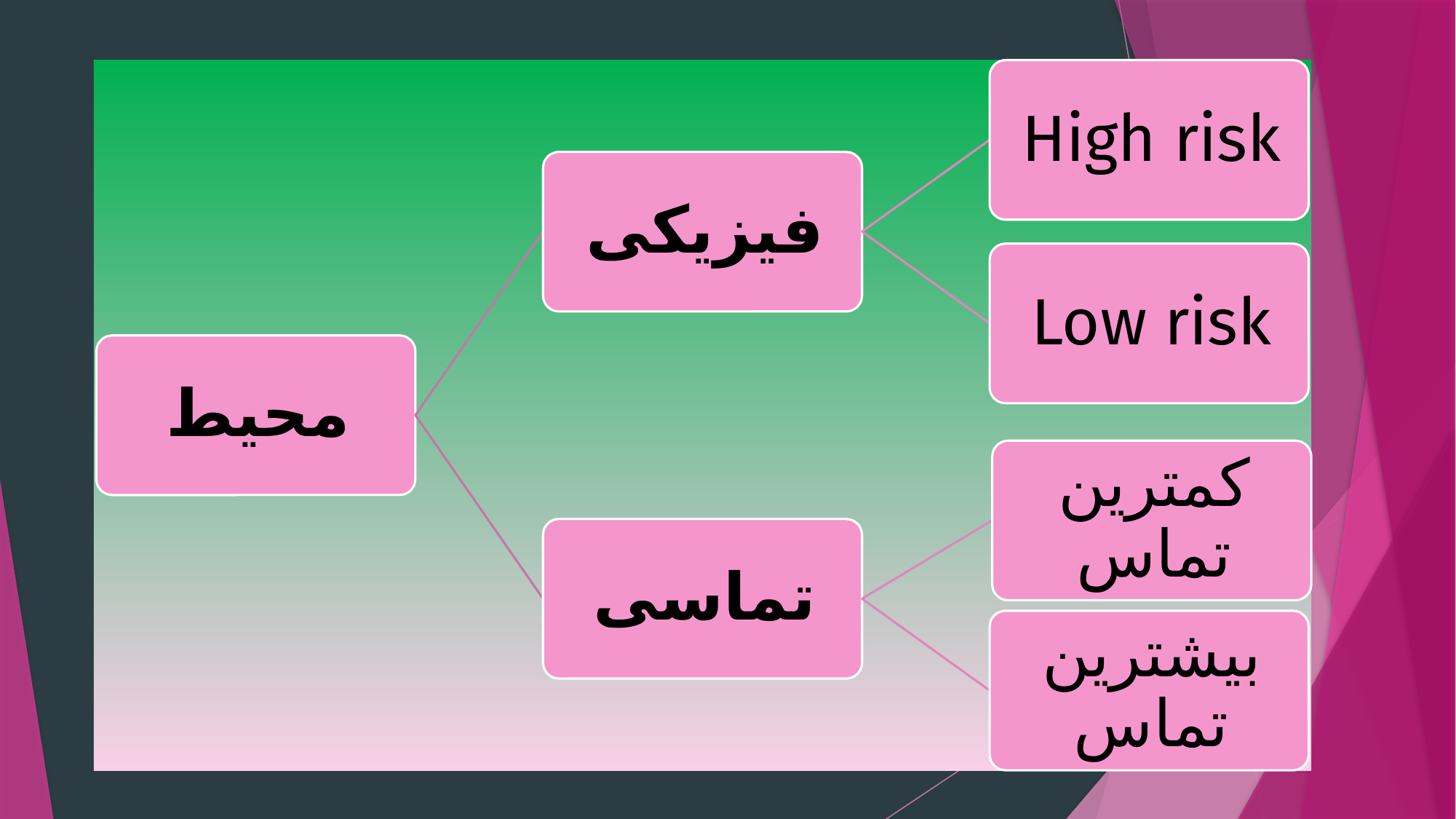

محیط

فیزیکی

High risk

Low risk

تماسی

کمترین تماس

بیشترین تماس